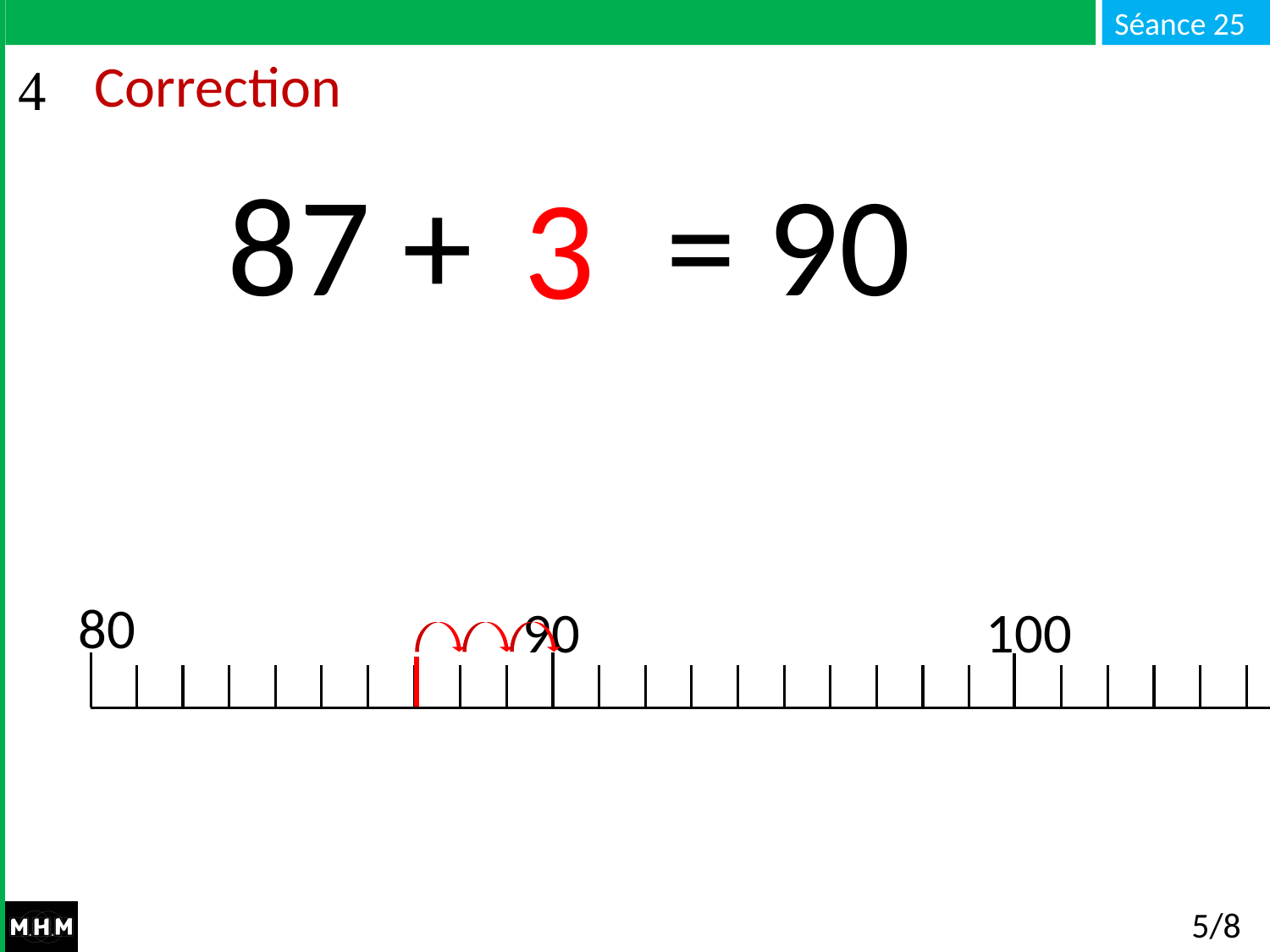

# Correction
 87 + …  = 90
3
80
100
90

5/8